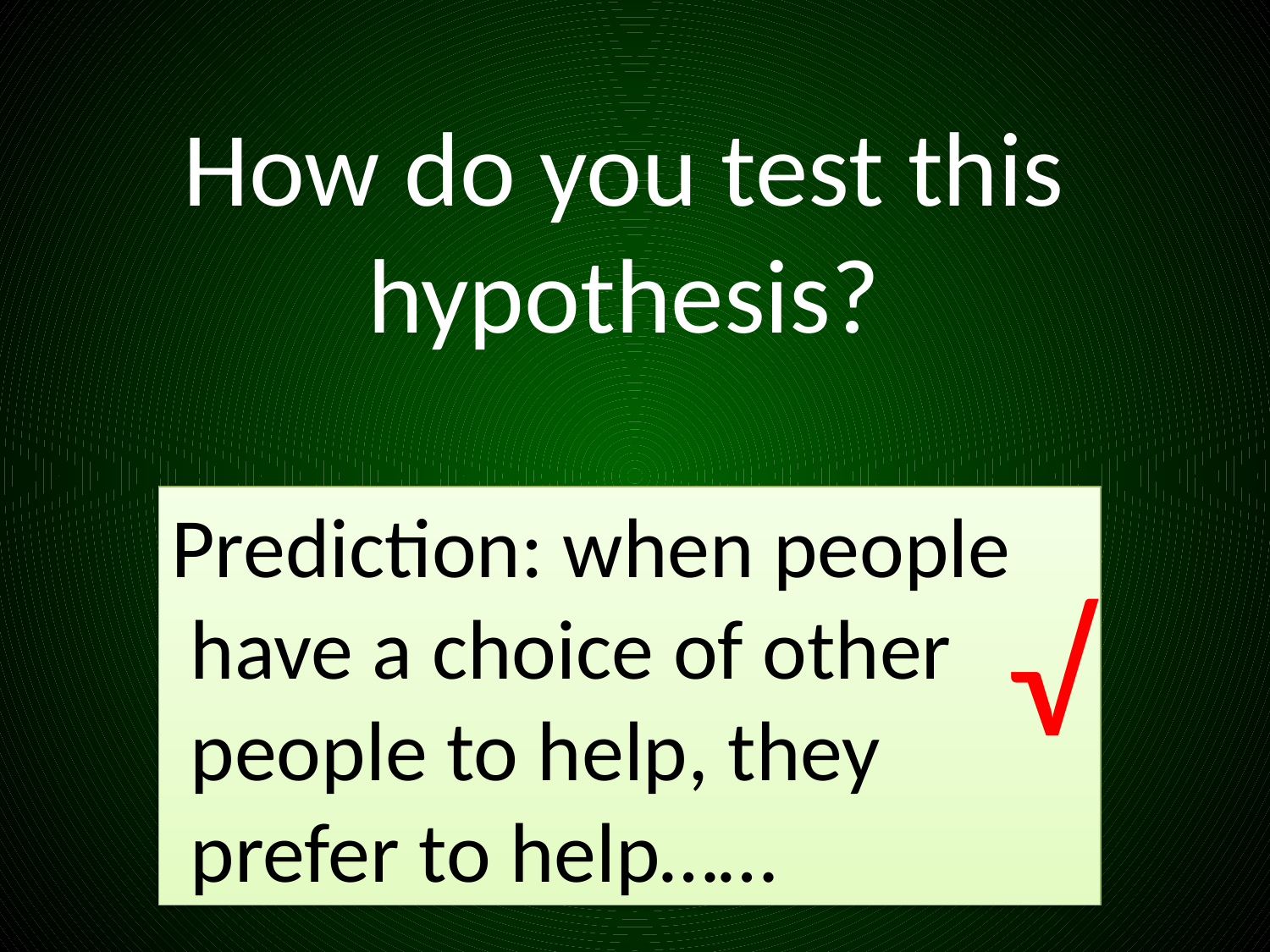

# How do you test this hypothesis?
Prediction: when people
 have a choice of other
 people to help, they
 prefer to help……
√